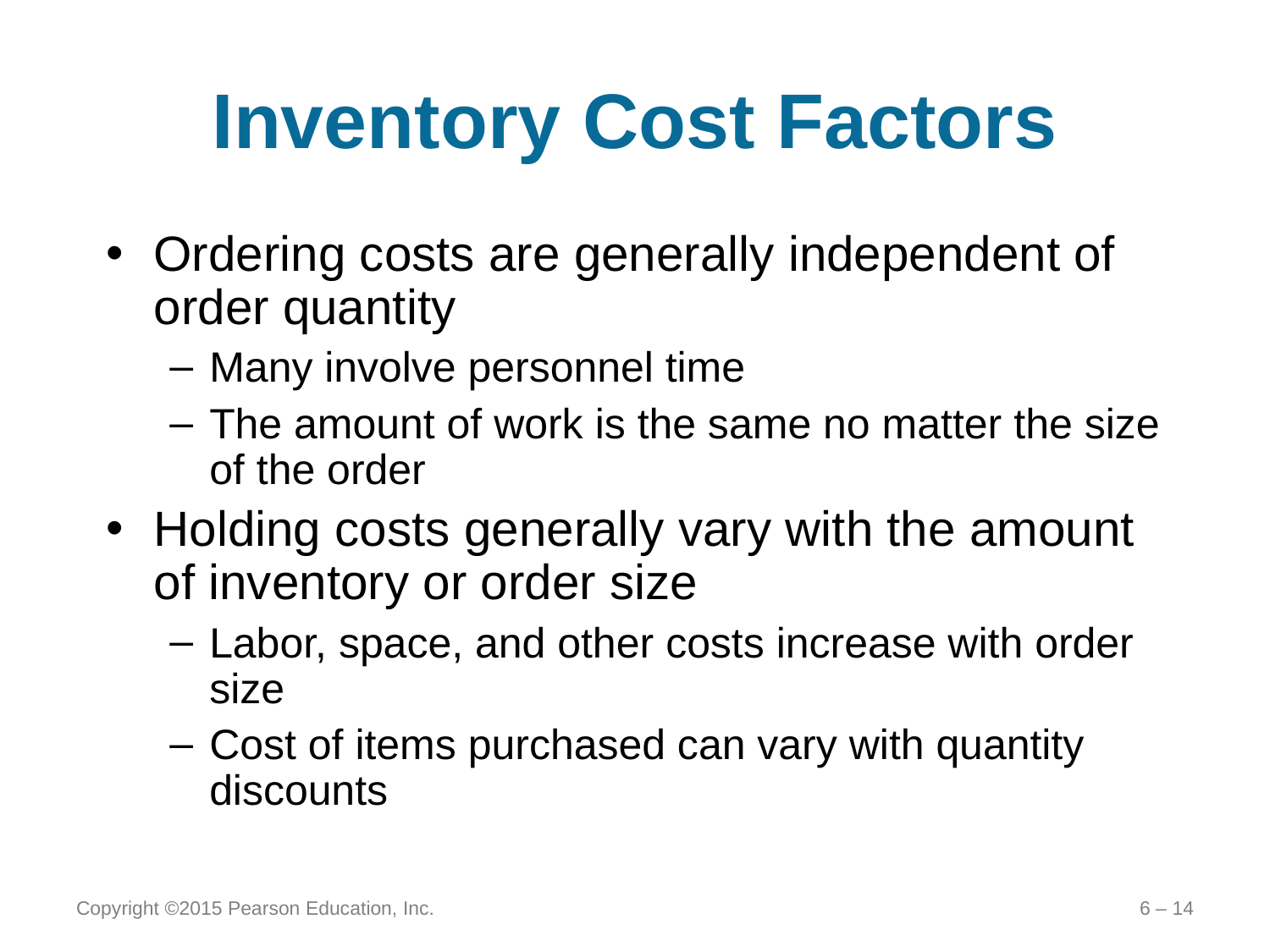

# Inventory Cost Factors
Ordering costs are generally independent of order quantity
Many involve personnel time
The amount of work is the same no matter the size of the order
Holding costs generally vary with the amount of inventory or order size
Labor, space, and other costs increase with order size
Cost of items purchased can vary with quantity discounts

Copyright ©2015 Pearson Education, Inc.
6 – 14